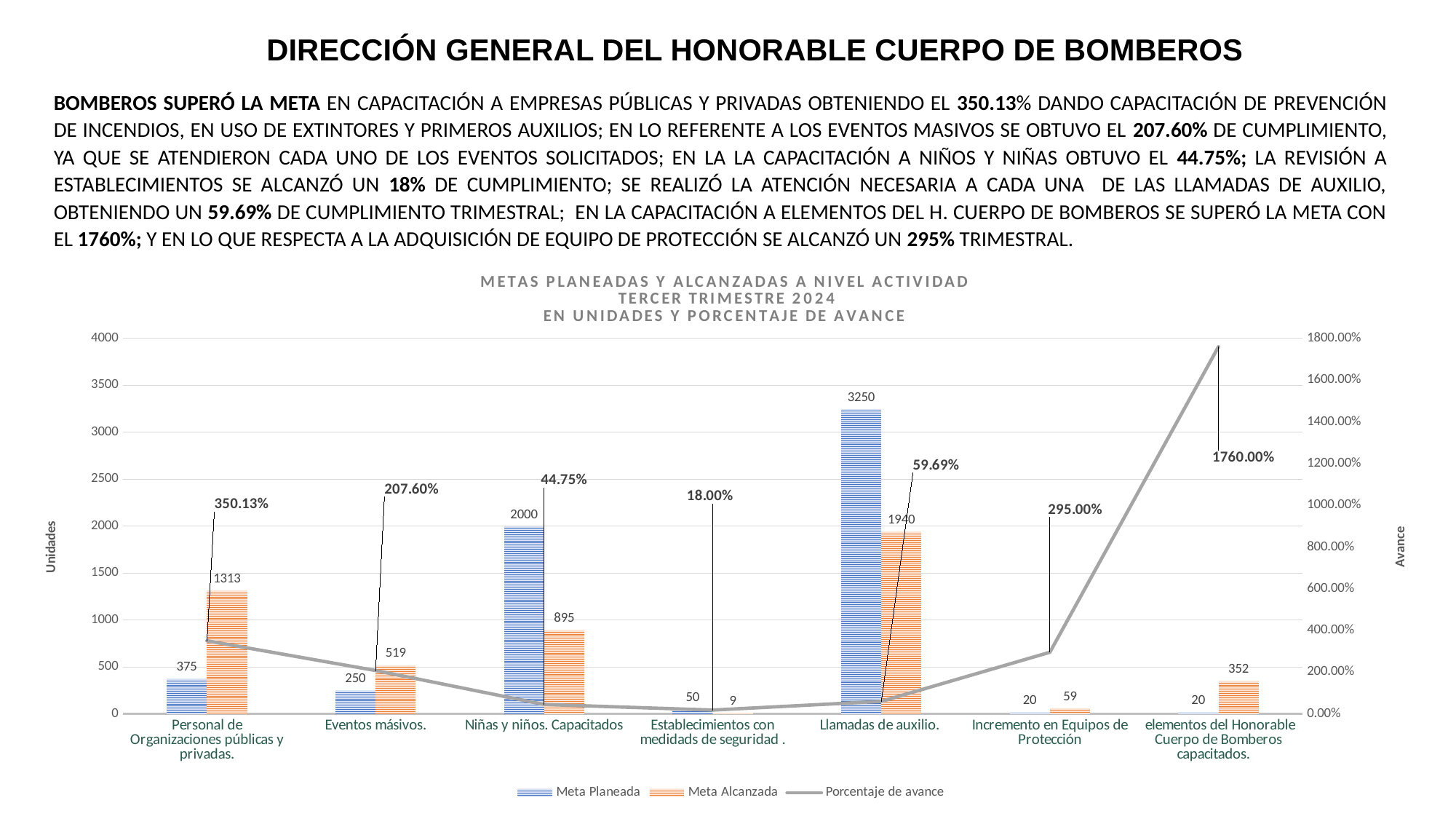

DIRECCIÓN GENERAL DEL HONORABLE CUERPO DE BOMBEROS
BOMBEROS SUPERÓ LA META EN CAPACITACIÓN A EMPRESAS PÚBLICAS Y PRIVADAS OBTENIENDO EL 350.13% DANDO CAPACITACIÓN DE PREVENCIÓN DE INCENDIOS, EN USO DE EXTINTORES Y PRIMEROS AUXILIOS; EN LO REFERENTE A LOS EVENTOS MASIVOS SE OBTUVO EL 207.60% DE CUMPLIMIENTO, YA QUE SE ATENDIERON CADA UNO DE LOS EVENTOS SOLICITADOS; EN LA LA CAPACITACIÓN A NIÑOS Y NIÑAS OBTUVO EL 44.75%; LA REVISIÓN A ESTABLECIMIENTOS SE ALCANZÓ UN 18% DE CUMPLIMIENTO; SE REALIZÓ LA ATENCIÓN NECESARIA A CADA UNA  DE LAS LLAMADAS DE AUXILIO, OBTENIENDO UN 59.69% DE CUMPLIMIENTO TRIMESTRAL;  EN LA CAPACITACIÓN A ELEMENTOS DEL H. CUERPO DE BOMBEROS SE SUPERÓ LA META CON EL 1760%; Y EN LO QUE RESPECTA A LA ADQUISICIÓN DE EQUIPO DE PROTECCIÓN SE ALCANZÓ UN 295% TRIMESTRAL.

### Chart: METAS PLANEADAS Y ALCANZADAS A NIVEL ACTIVIDAD
 TERCER TRIMESTRE 2024
EN UNIDADES Y PORCENTAJE DE AVANCE

| Category | Meta Planeada | Meta Alcanzada |  |
|---|---|---|---|
| Personal de Organizaciones públicas y privadas. | 375.0 | 1313.0 | 3.501333333333333 |
| Eventos másivos. | 250.0 | 519.0 | 2.076 |
| Niñas y niños. Capacitados  | 2000.0 | 895.0 | 0.4475 |
| Establecimientos con medidads de seguridad . | 50.0 | 9.0 | 0.18 |
| Llamadas de auxilio.  | 3250.0 | 1940.0 | 0.5969230769230769 |
| Incremento en Equipos de Protección | 20.0 | 59.0 | 2.95 |
|  elementos del Honorable Cuerpo de Bomberos capacitados.    | 20.0 | 352.0 | 17.6 |